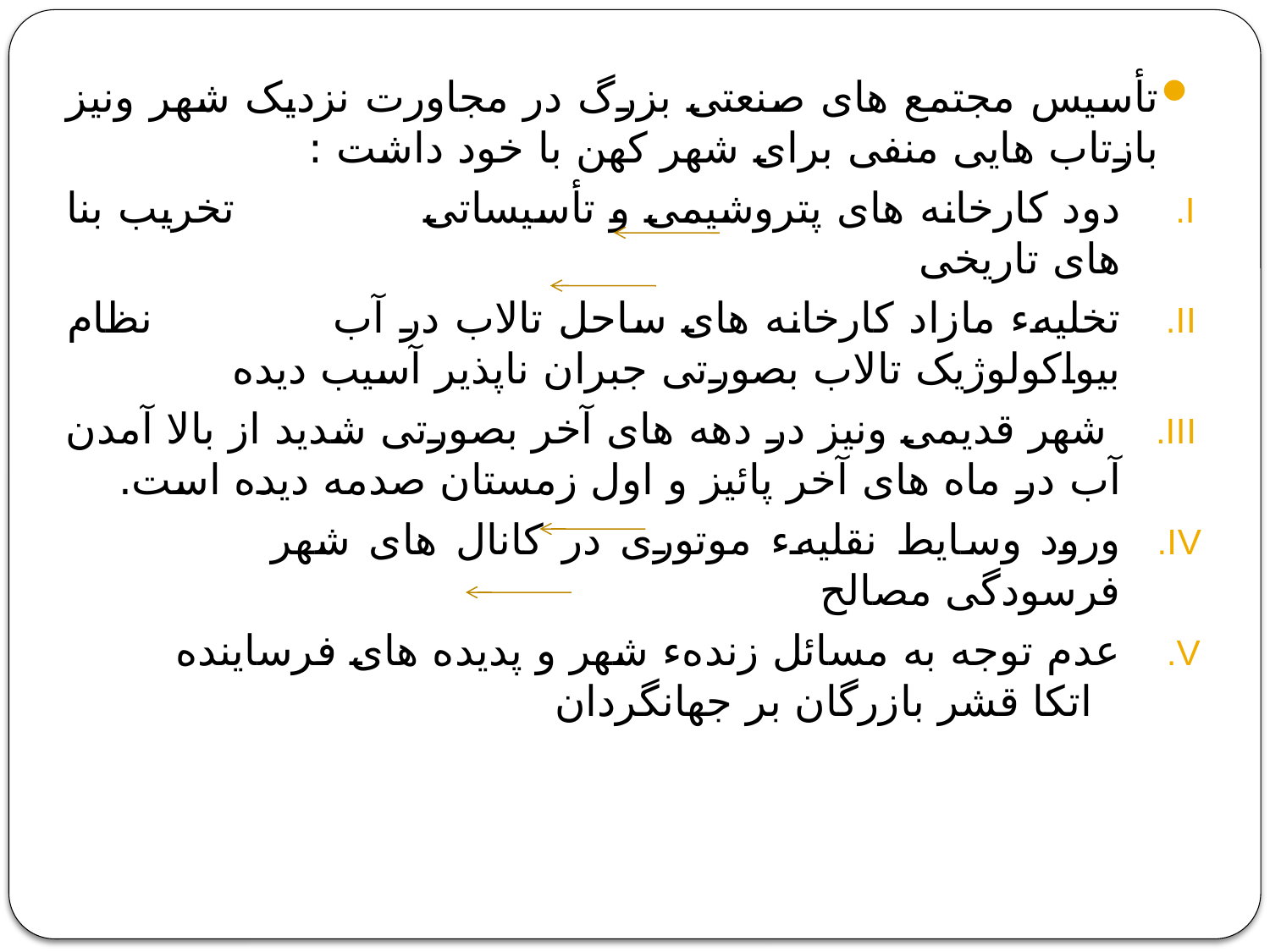

تأسیس مجتمع های صنعتی بزرگ در مجاورت نزدیک شهر ونیز بازتاب هایی منفی برای شهر کهن با خود داشت :
دود کارخانه های پتروشیمی و تأسیساتی             تخریب بنا های تاریخی
تخلیهء مازاد کارخانه های ساحل تالاب در آب            نظام بیواکولوژیک تالاب بصورتی جبران ناپذیر آسیب دیده
 شهر قدیمی ونیز در دهه های آخر بصورتی شدید از بالا آمدن آب در ماه های آخر پائیز و اول زمستان صدمه دیده است.
ورود وسایط نقلیهء موتوری در کانال های شهر            فرسودگی مصالح
عدم توجه به مسائل زندهء شهر و پدیده های فرساینده           اتکا قشر بازرگان بر جهانگردان